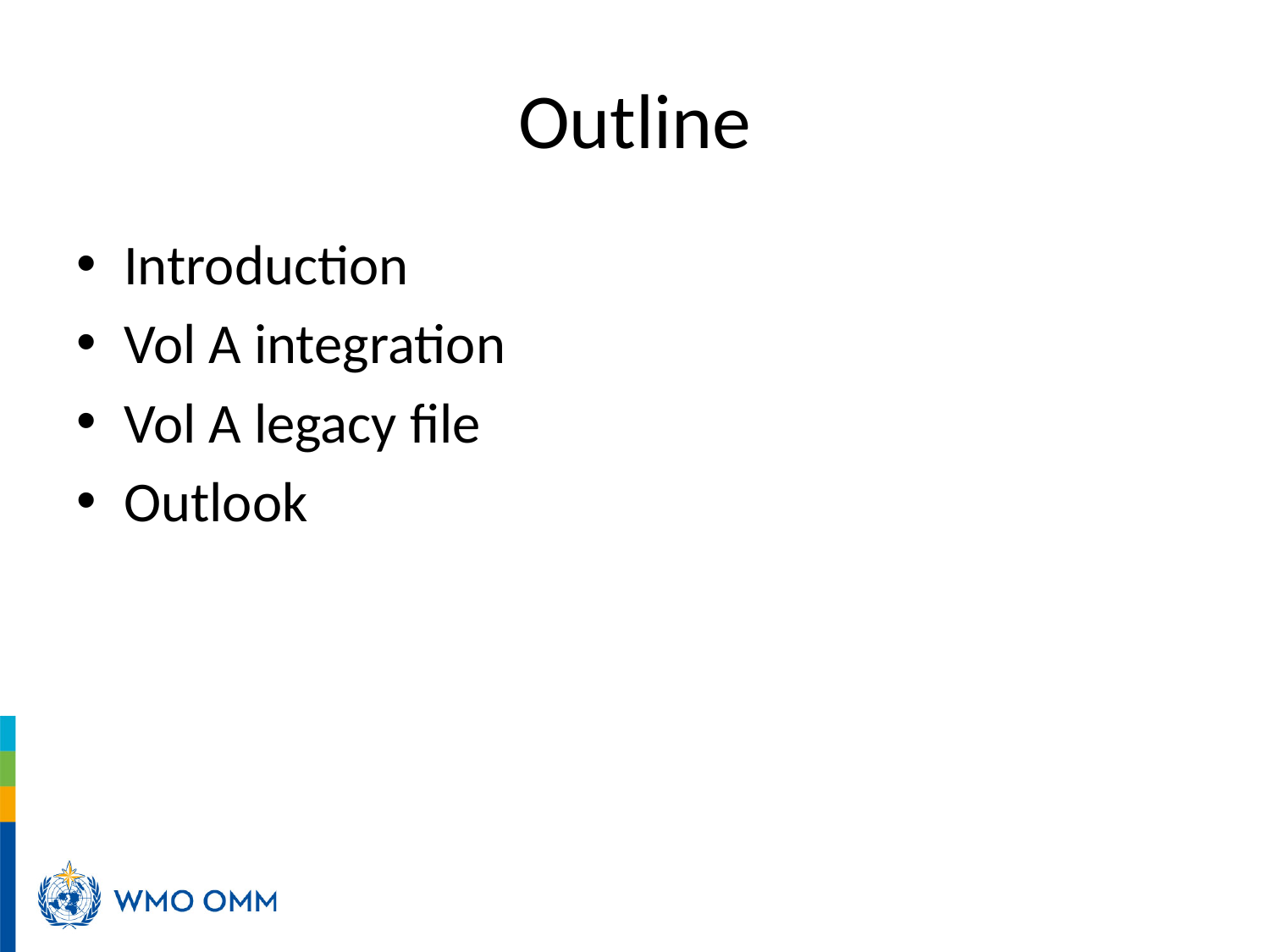

# Outline
Introduction
Vol A integration
Vol A legacy file
Outlook